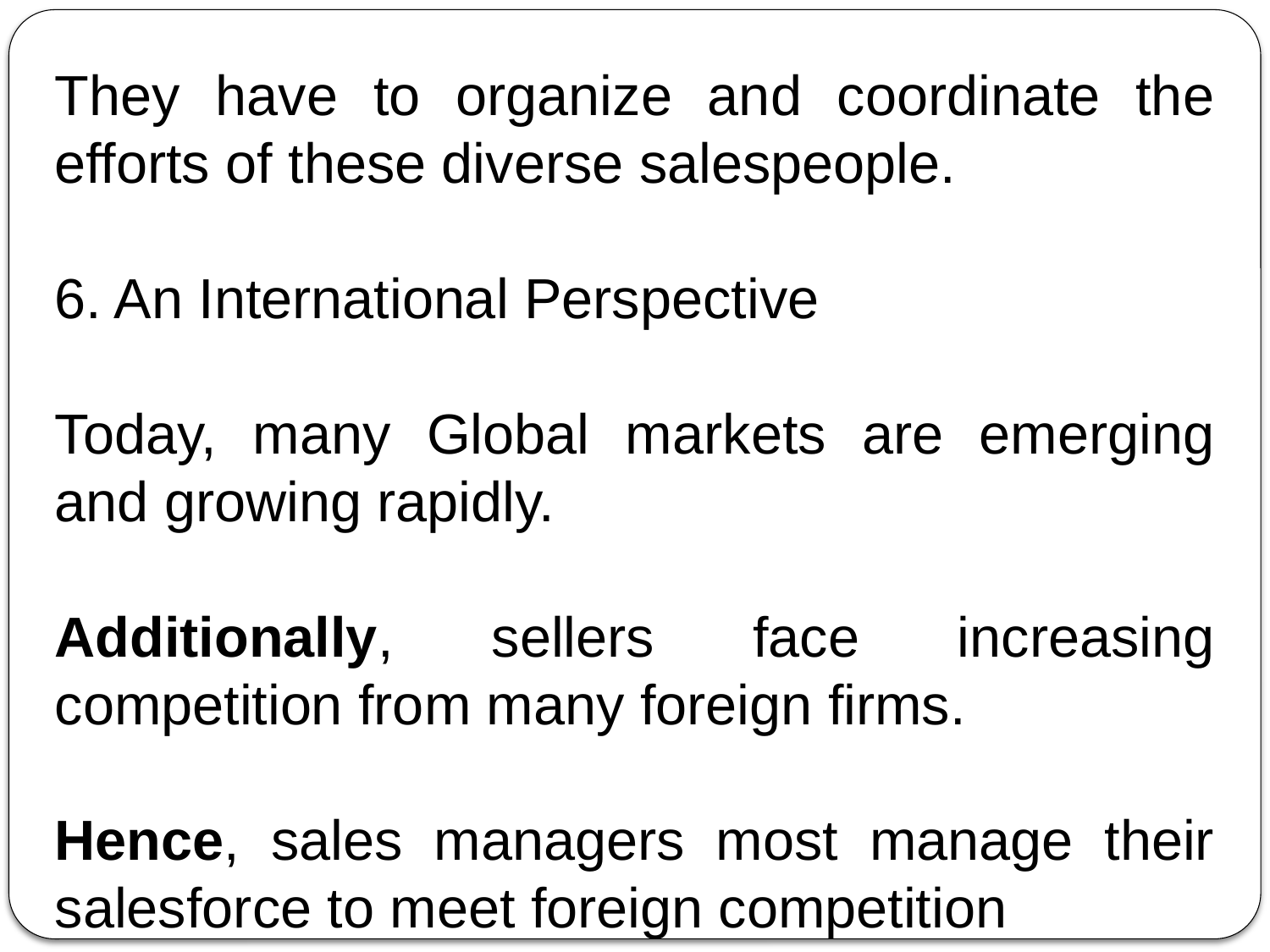

They have to organize and coordinate the efforts of these diverse salespeople.

6. An International Perspective

Today, many Global markets are emerging and growing rapidly.

Additionally, sellers face increasing competition from many foreign firms.

Hence, sales managers most manage their salesforce to meet foreign competition